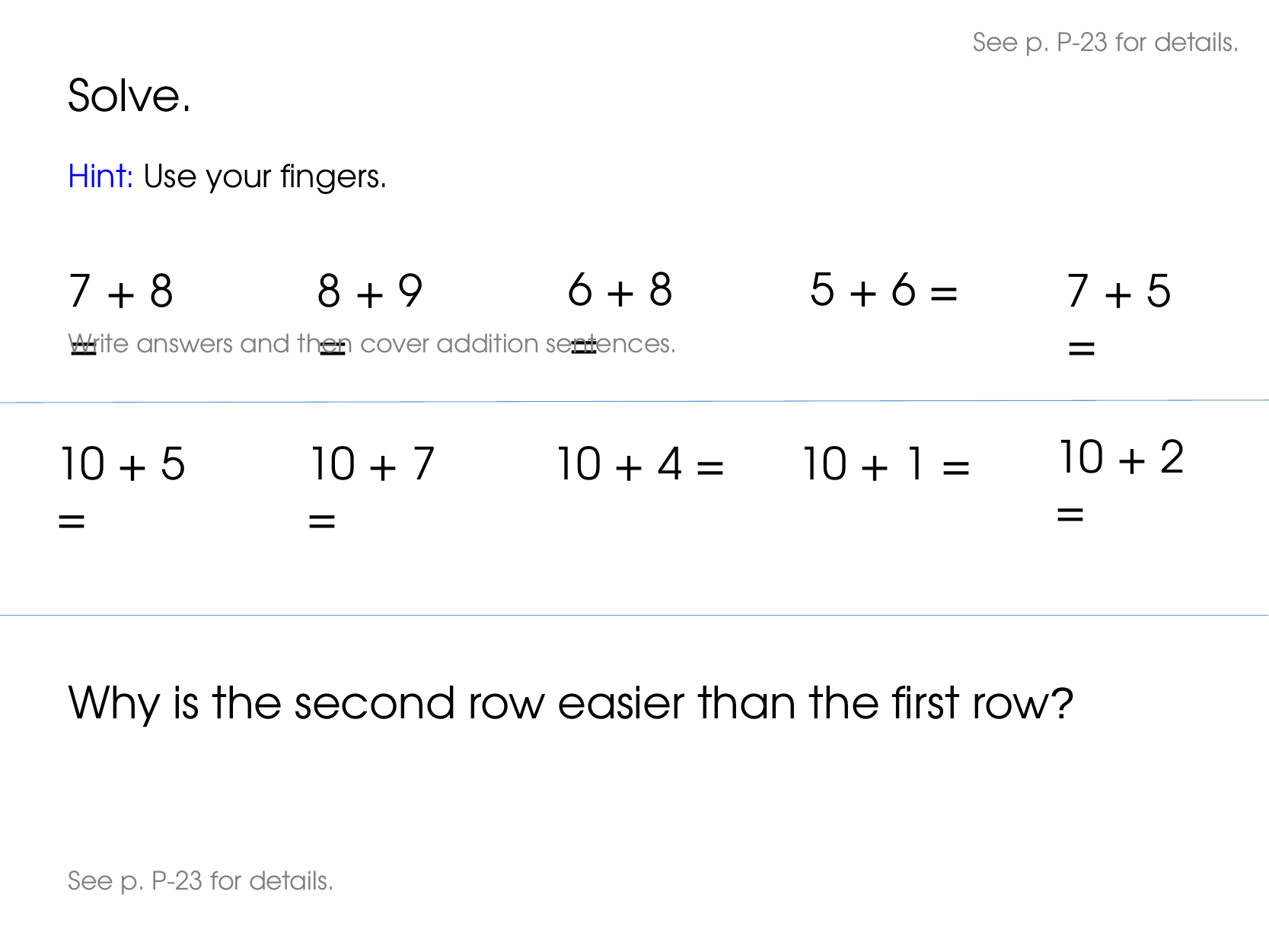

See p. P-23 for details.
Solve.
Hint: Use your fingers.
6 + 8 =
5 + 6 =
7 + 8 =
8 + 9 =
7 + 5 =
Write answers and then cover addition sentences.
10 + 2 =
10 + 5 =
10 + 7 =
10 + 4 =
10 + 1 =
Why is the second row easier than the first row?
See p. P-23 for details.